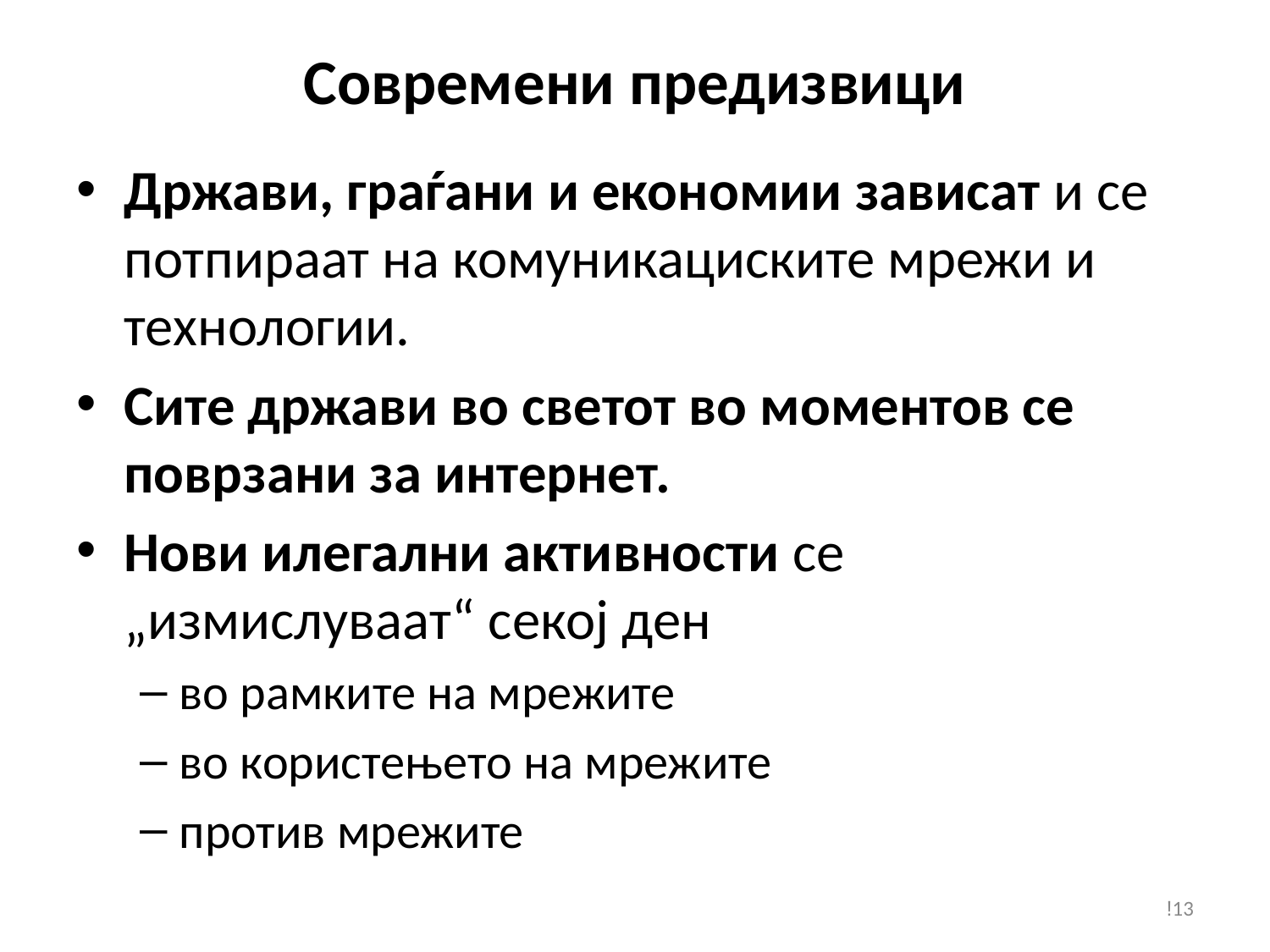

# Современи предизвици
Држави, граѓани и економии зависат и се потпираат на комуникациските мрежи и технологии.
Сите држави во светот во моментов се поврзани за интернет.
Нови илегални активности се „измислуваат“ секој ден
во рамките на мрежите
во користењето на мрежите
против мрежите
!13